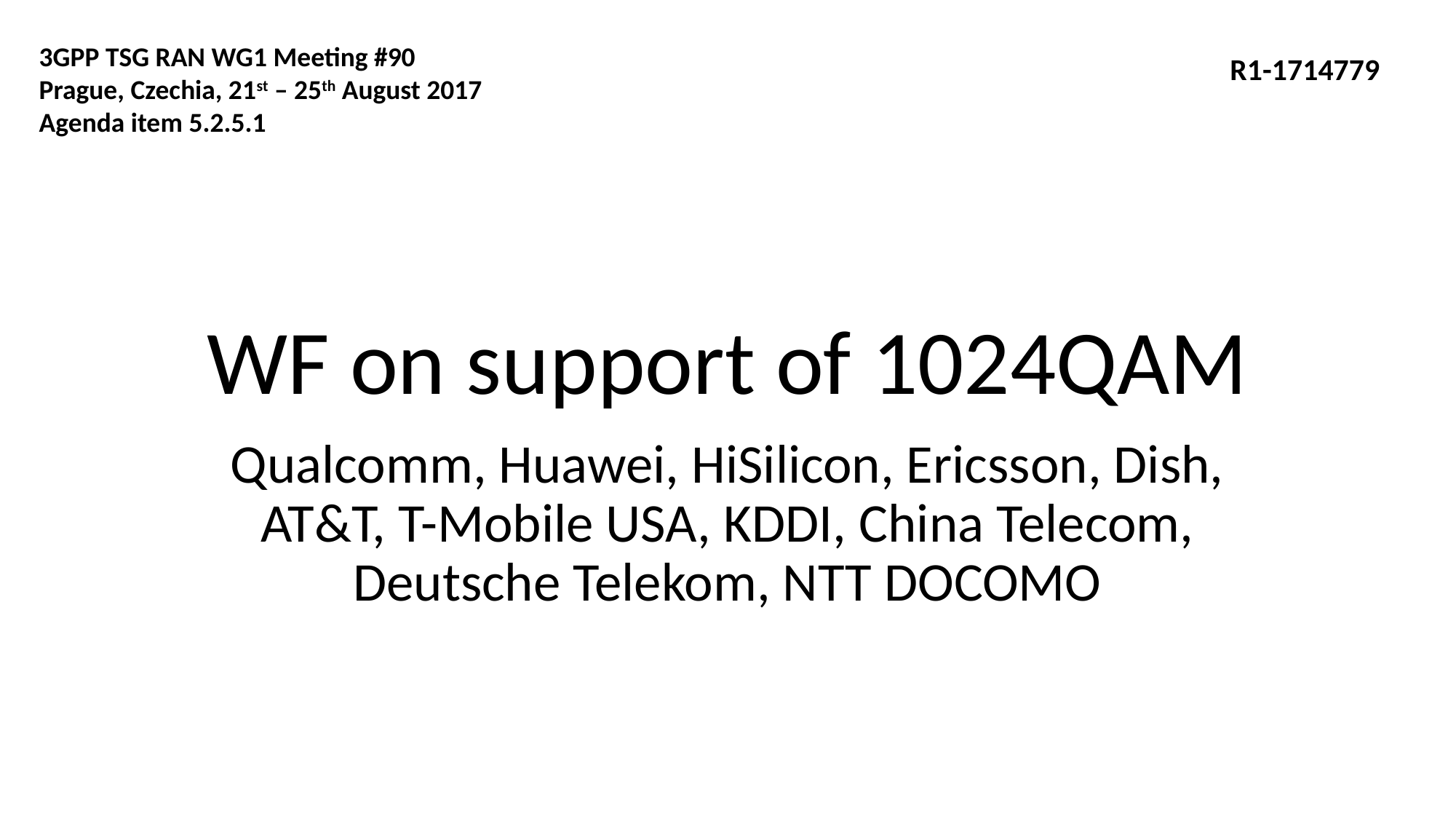

3GPP TSG RAN WG1 Meeting #90
Prague, Czechia, 21st – 25th August 2017
Agenda item 5.2.5.1
R1-1714779
# WF on support of 1024QAM
Qualcomm, Huawei, HiSilicon, Ericsson, Dish, AT&T, T-Mobile USA, KDDI, China Telecom, Deutsche Telekom, NTT DOCOMO